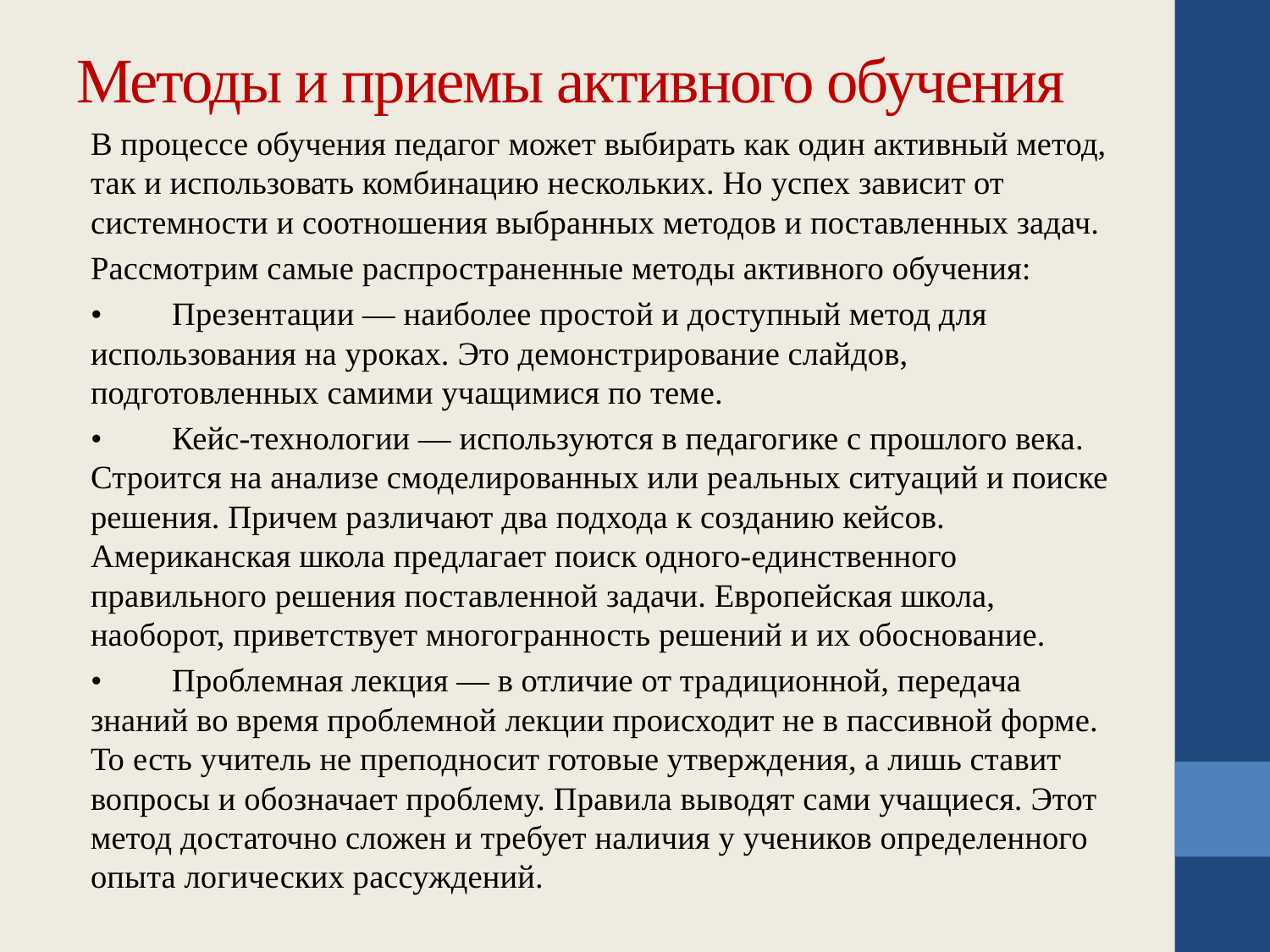

# Методы и приемы активного обучения
В процессе обучения педагог может выбирать как один активный метод, так и использовать комбинацию нескольких. Но успех зависит от системности и соотношения выбранных методов и поставленных задач.
Рассмотрим самые распространенные методы активного обучения:
•	Презентации — наиболее простой и доступный метод для использования на уроках. Это демонстрирование слайдов, подготовленных самими учащимися по теме.
•	Кейс-технологии — используются в педагогике с прошлого века. Строится на анализе смоделированных или реальных ситуаций и поиске решения. Причем различают два подхода к созданию кейсов. Американская школа предлагает поиск одного-единственного правильного решения поставленной задачи. Европейская школа, наоборот, приветствует многогранность решений и их обоснование.
•	Проблемная лекция — в отличие от традиционной, передача знаний во время проблемной лекции происходит не в пассивной форме. То есть учитель не преподносит готовые утверждения, а лишь ставит вопросы и обозначает проблему. Правила выводят сами учащиеся. Этот метод достаточно сложен и требует наличия у учеников определенного опыта логических рассуждений.